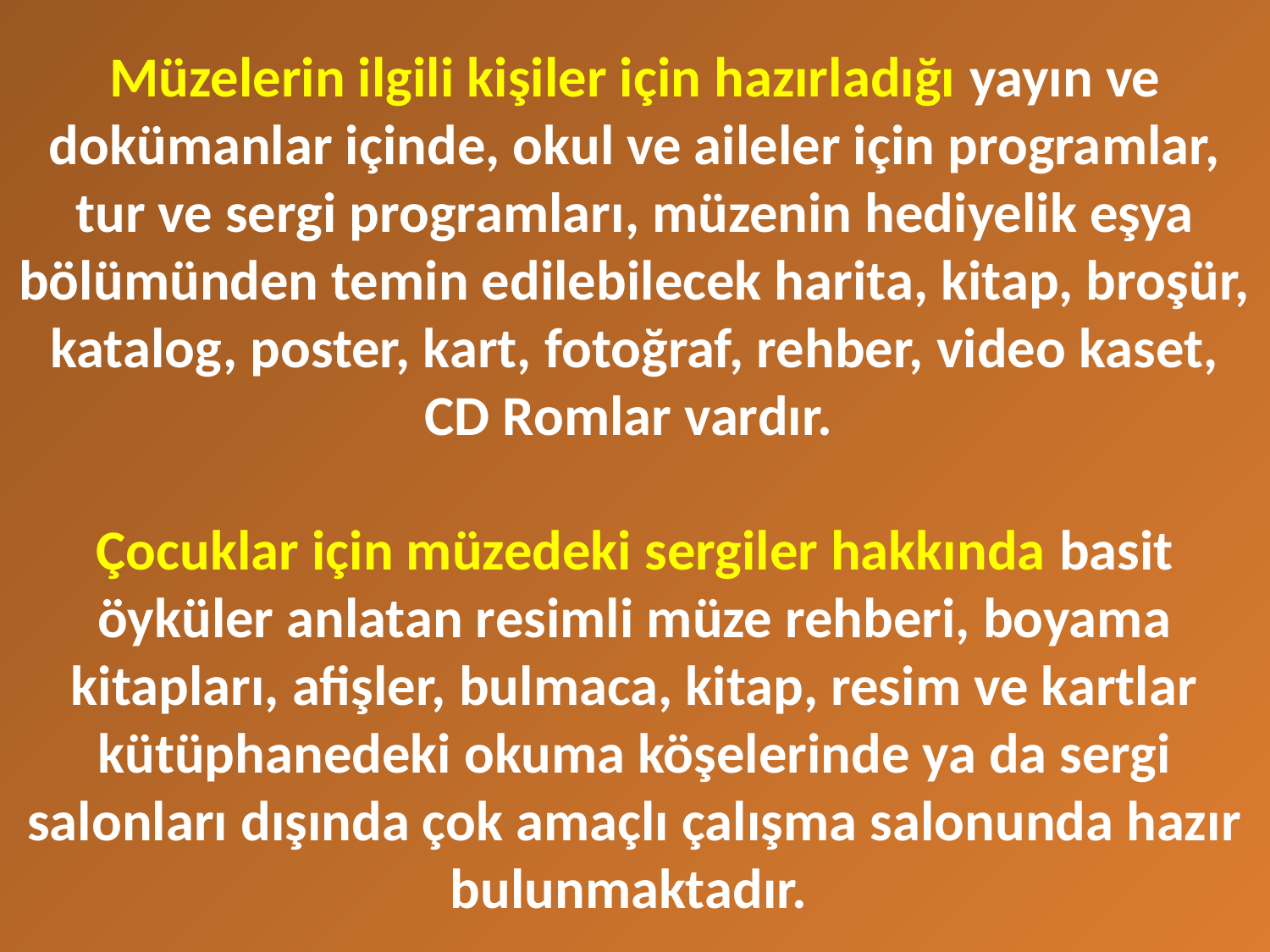

# Müzelerin ilgili kişiler için hazırladığı yayın ve dokümanlar içinde, okul ve aileler için programlar, tur ve sergi programları, müzenin hediyelik eşya bölümünden temin edilebilecek harita, kitap, broşür, katalog, poster, kart, fotoğraf, rehber, video kaset, CD Romlar vardır. Çocuklar için müzedeki sergiler hakkında basit öyküler anlatan resimli müze rehberi, boyama kitapları, afişler, bulmaca, kitap, resim ve kartlar kütüphanedeki okuma köşelerinde ya da sergi salonları dışında çok amaçlı çalışma salonunda hazır bulunmaktadır.